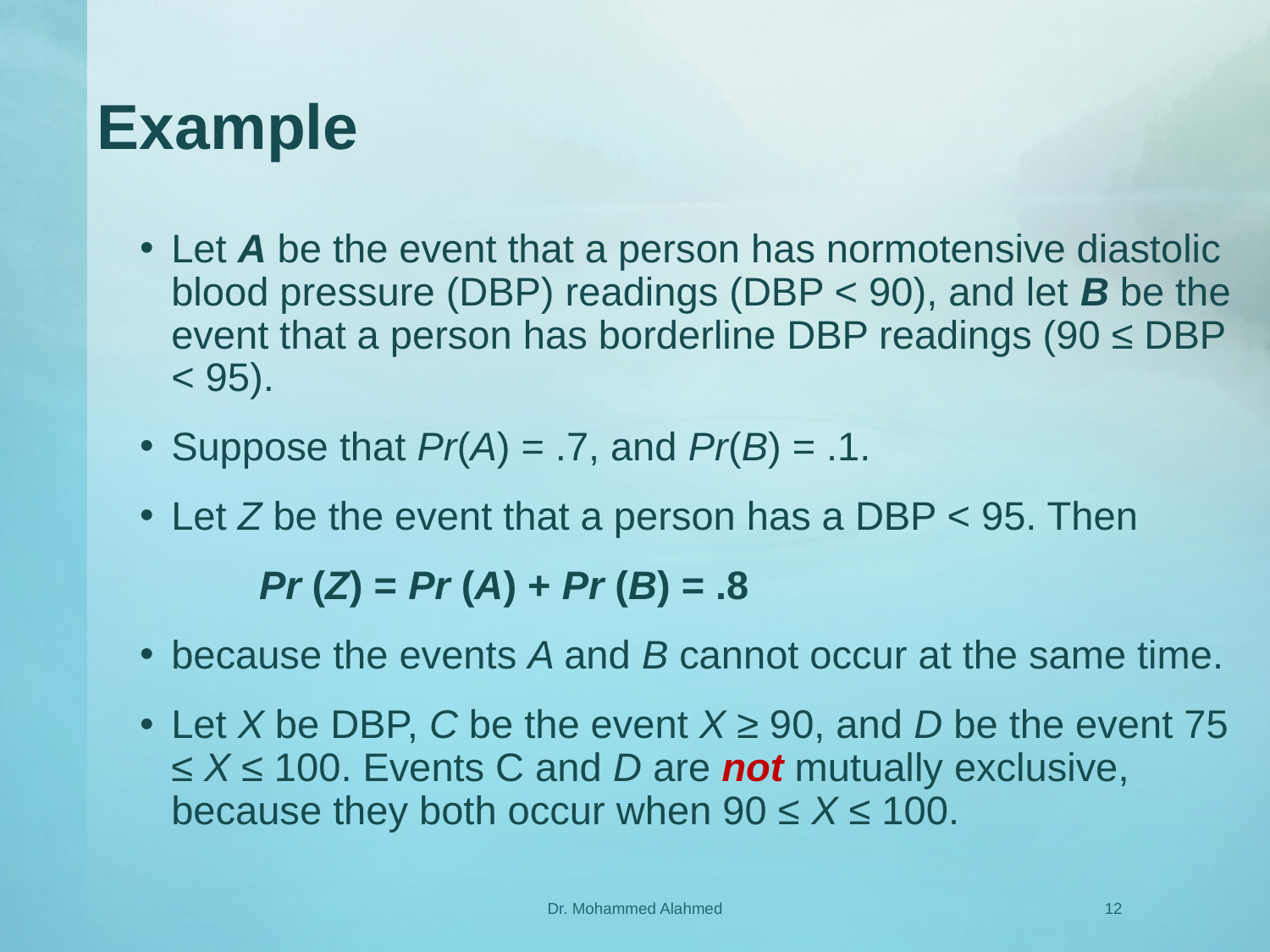

# Example
Let A be the event that a person has normotensive diastolic blood pressure (DBP) readings (DBP < 90), and let B be the event that a person has borderline DBP readings (90 ≤ DBP < 95).
Suppose that Pr(A) = .7, and Pr(B) = .1.
Let Z be the event that a person has a DBP < 95. Then
		Pr (Z) = Pr (A) + Pr (B) = .8
because the events A and B cannot occur at the same time.
Let X be DBP, C be the event X ≥ 90, and D be the event 75 ≤ X ≤ 100. Events C and D are not mutually exclusive, because they both occur when 90 ≤ X ≤ 100.
Dr. Mohammed Alahmed
12